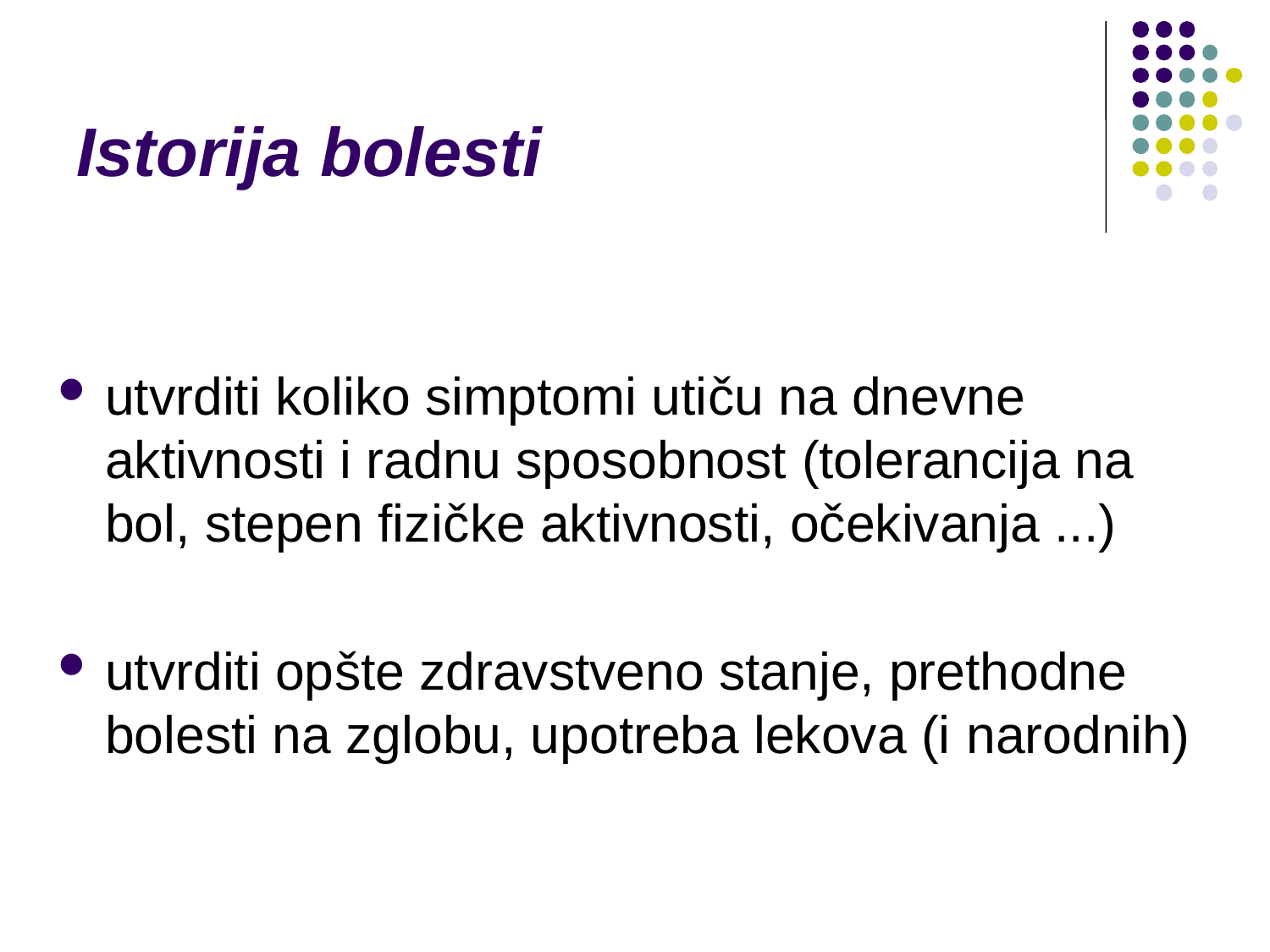

# Istorija bolesti
utvrditi koliko simptomi utiču na dnevne aktivnosti i radnu sposobnost (tolerancija na bol, stepen fizičke aktivnosti, očekivanja ...)

utvrditi opšte zdravstveno stanje, prethodne bolesti na zglobu, upotreba lekova (i narodnih)